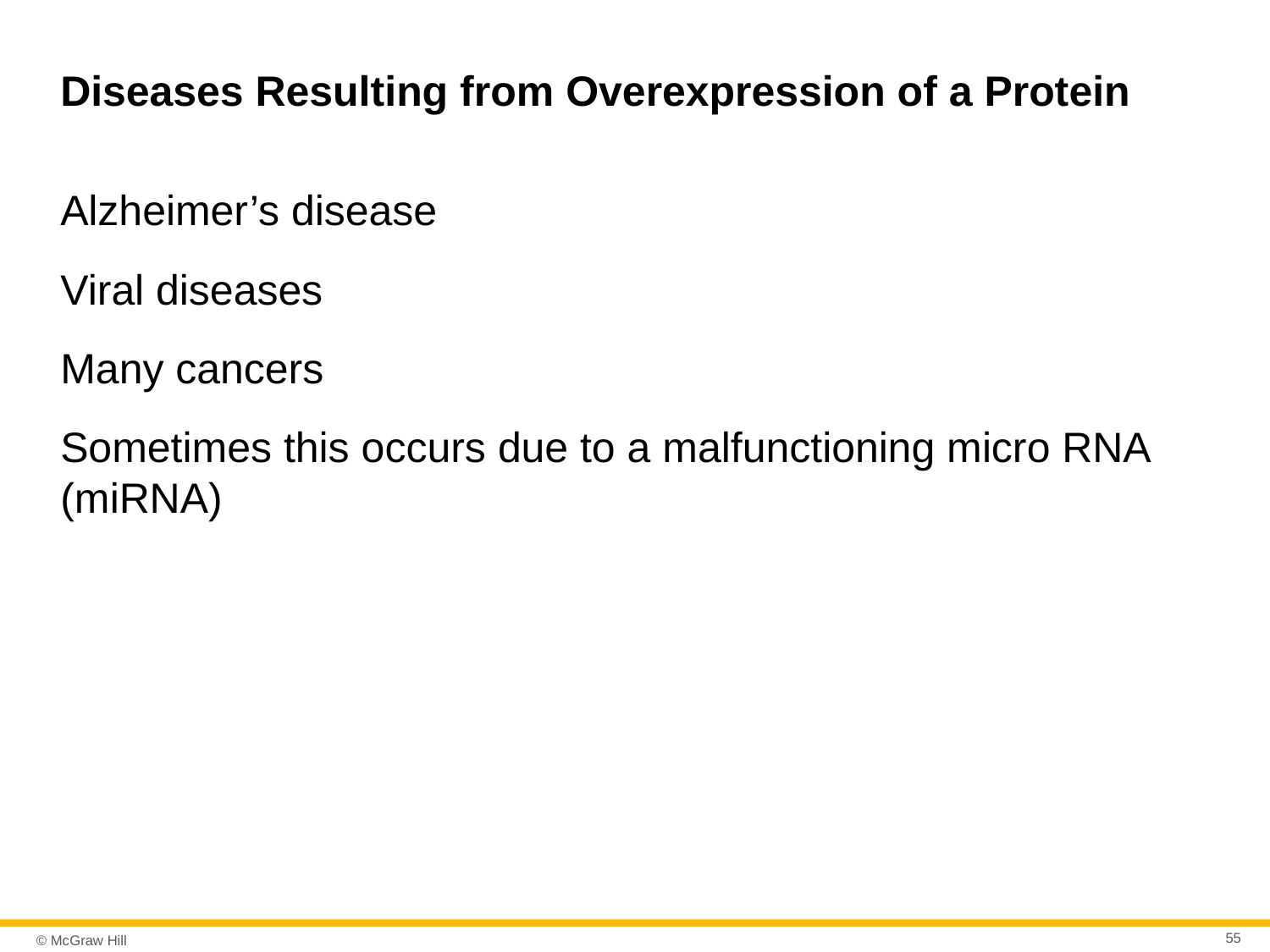

# Diseases Resulting from Overexpression of a Protein
Alzheimer’s disease
Viral diseases
Many cancers
Sometimes this occurs due to a malfunctioning micro RNA (miRNA)